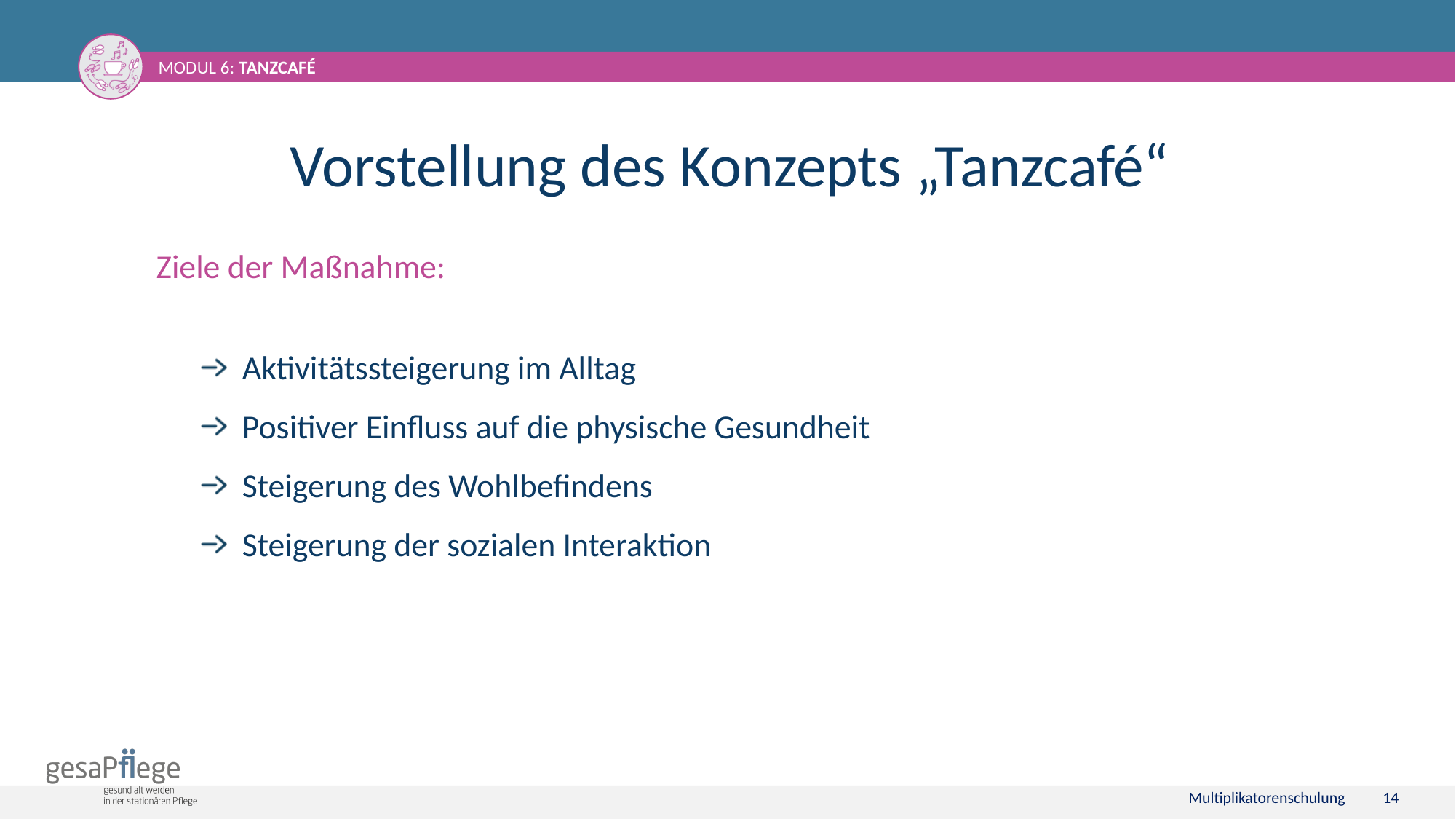

# Vorstellung des Konzepts „Tanzcafé“
Ziele der Maßnahme:

Aktivitätssteigerung im Alltag
Positiver Einfluss auf die physische Gesundheit
Steigerung des Wohlbefindens
Steigerung der sozialen Interaktion

Multiplikatorenschulung
14